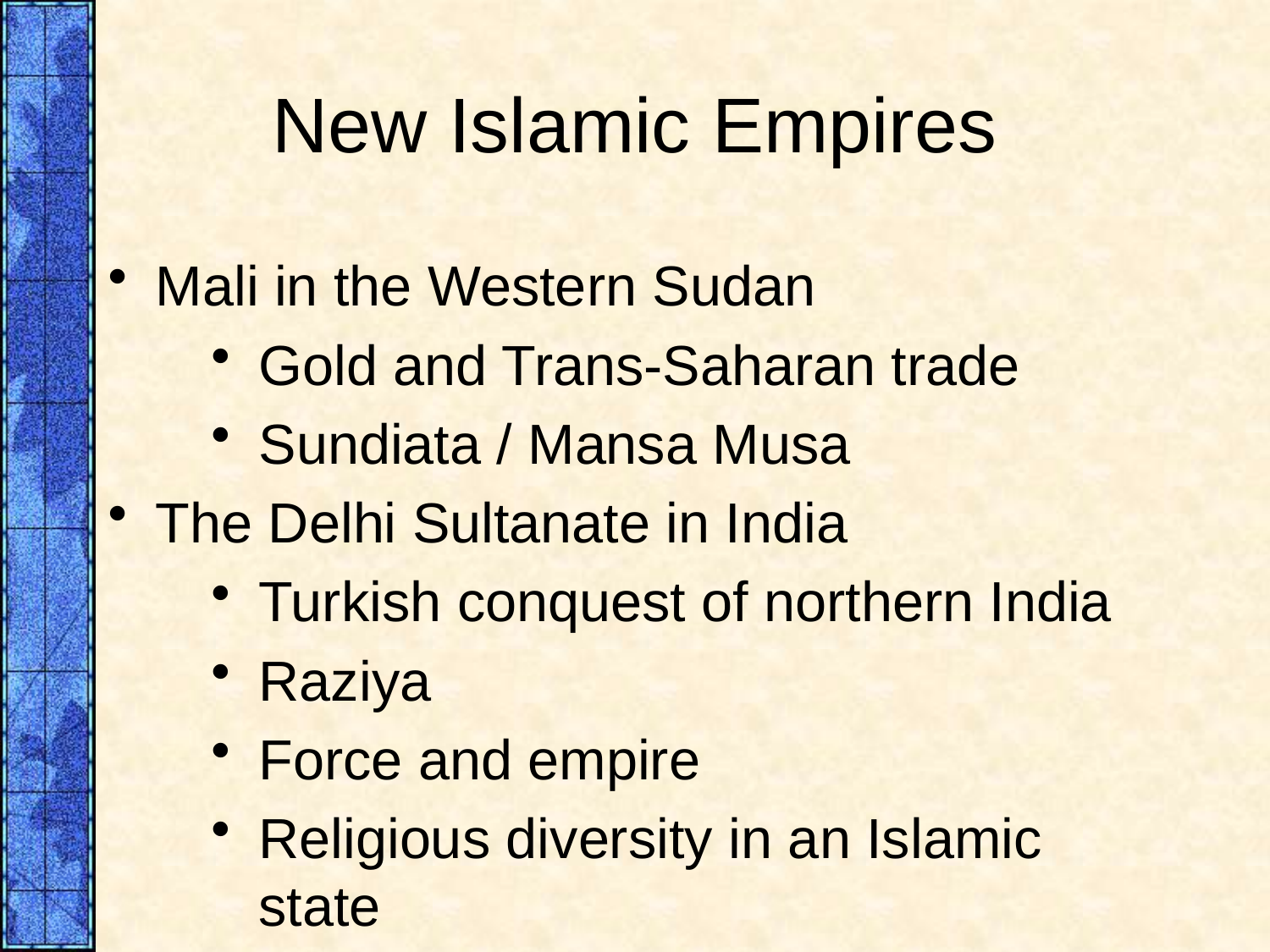

# New Islamic Empires
Mali in the Western Sudan
Gold and Trans-Saharan trade
Sundiata / Mansa Musa
The Delhi Sultanate in India
Turkish conquest of northern India
Raziya
Force and empire
Religious diversity in an Islamic state